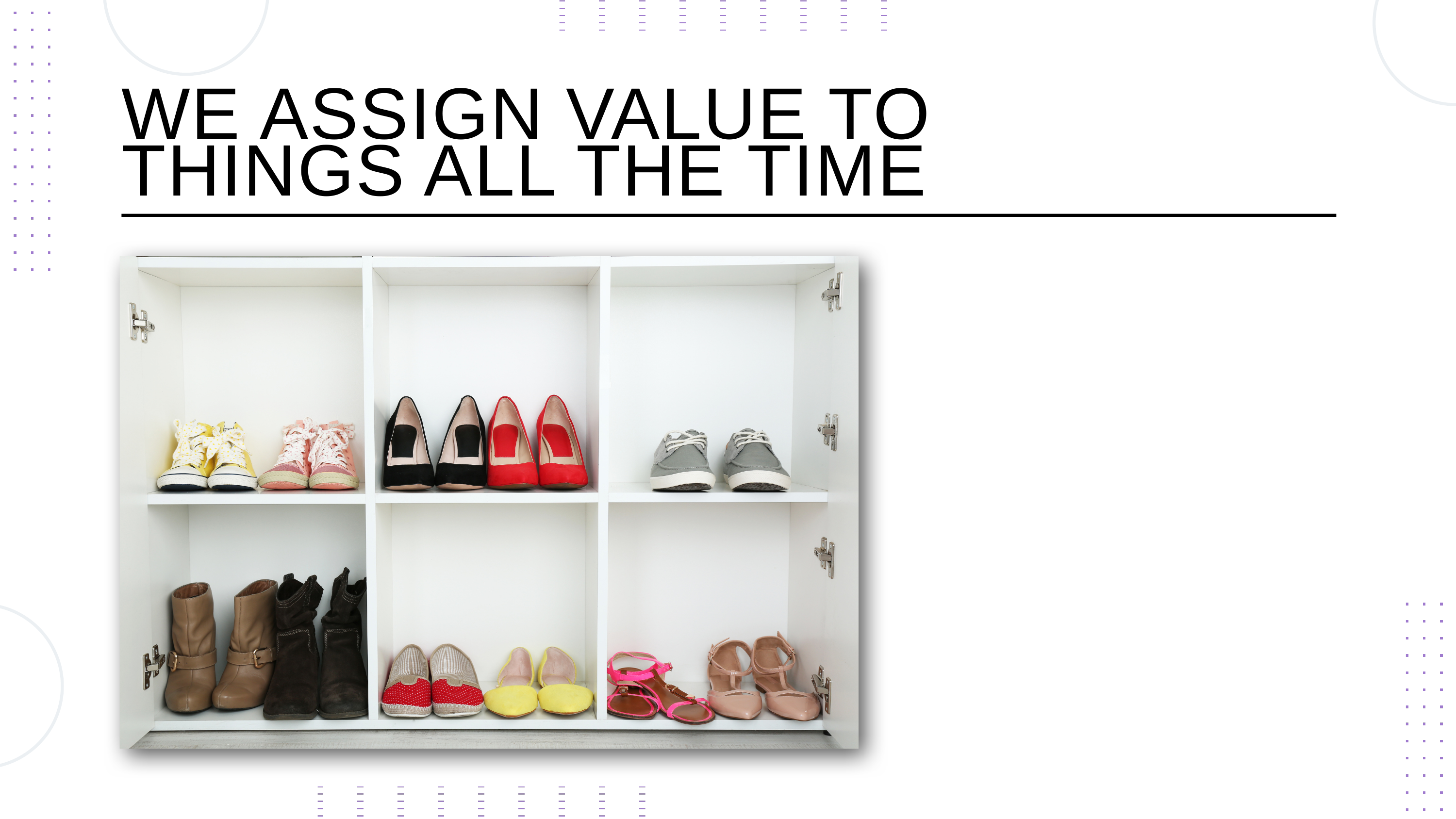

WE ASSIGN VALUE TO THINGS ALL THE TIME